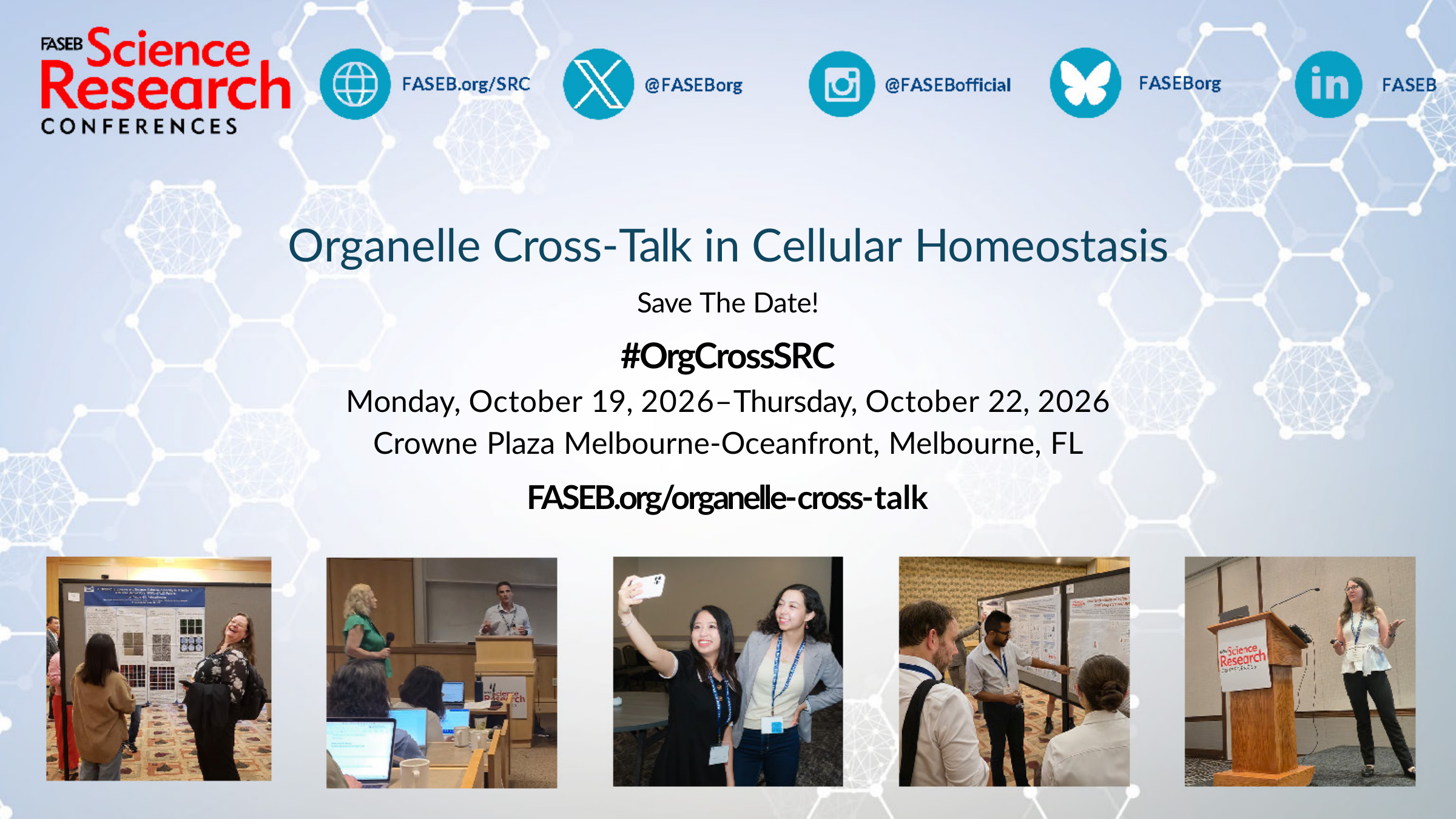

# Organelle Cross-Talk in Cellular Homeostasis
Save The Date!
#OrgCrossSRC
Monday, October 19, 2026–Thursday, October 22, 2026
Crowne Plaza Melbourne-Oceanfront, Melbourne, FL
FASEB.org/organelle-cross-talk